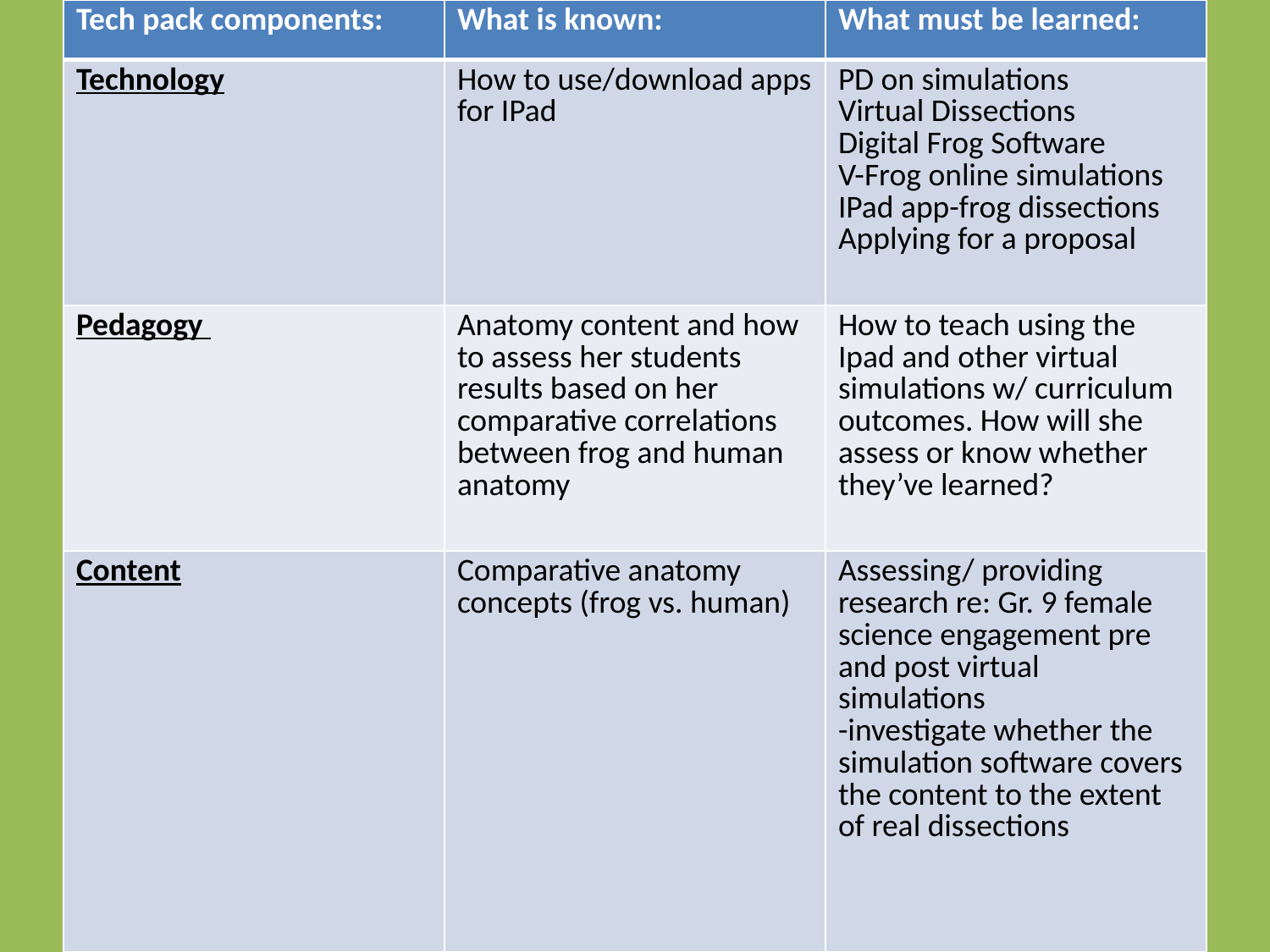

#
| Tech pack components: | What is known: | What must be learned: |
| --- | --- | --- |
| Technology | How to use/download apps for IPad | PD on simulations Virtual Dissections Digital Frog Software V-Frog online simulations IPad app-frog dissections Applying for a proposal |
| Pedagogy | Anatomy content and how to assess her students results based on her comparative correlations between frog and human anatomy | How to teach using the Ipad and other virtual simulations w/ curriculum outcomes. How will she assess or know whether they’ve learned? |
| Content | Comparative anatomy concepts (frog vs. human) | Assessing/ providing research re: Gr. 9 female science engagement pre and post virtual simulations -investigate whether the simulation software covers the content to the extent of real dissections |